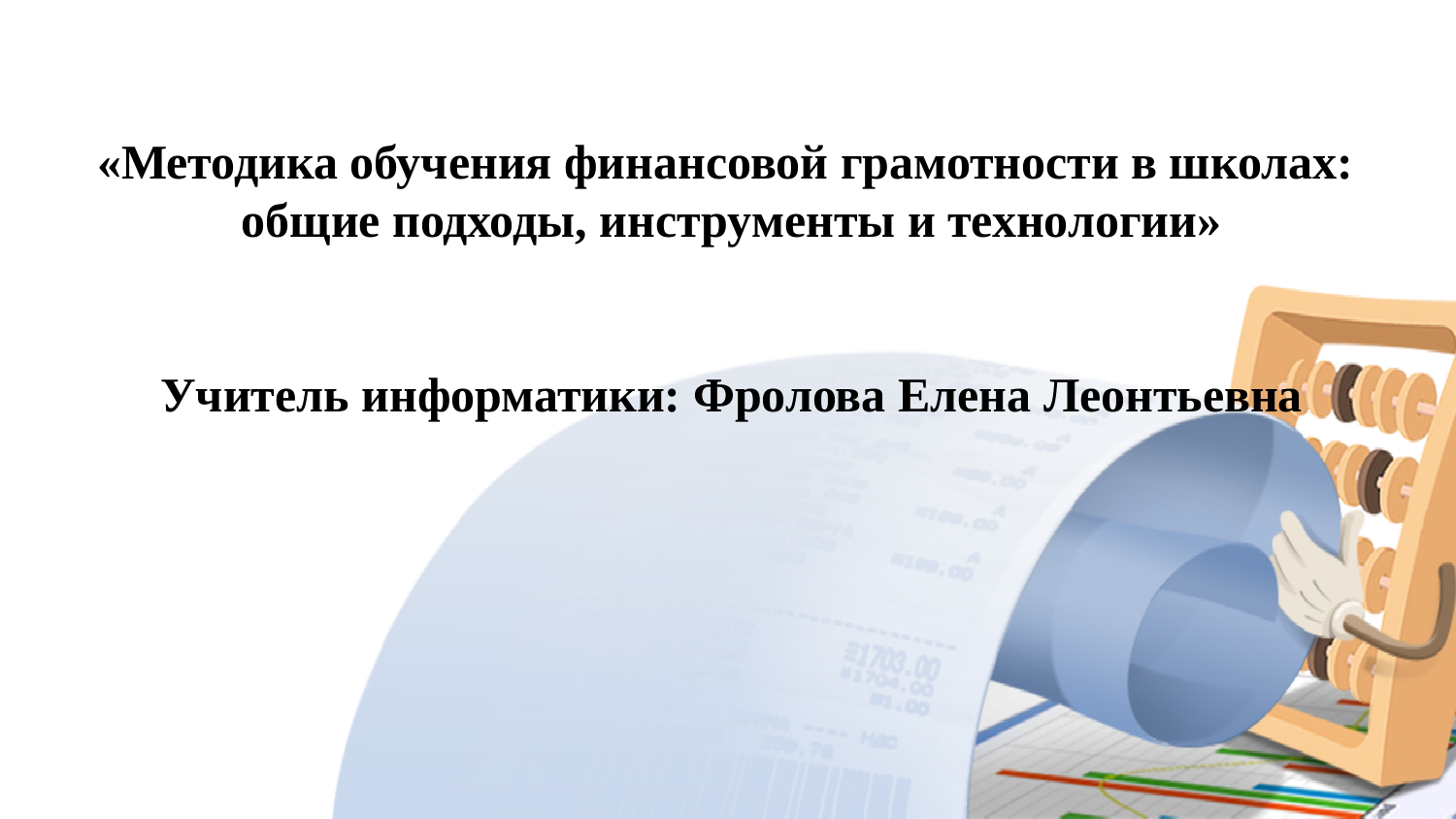

«Методика обучения финансовой грамотности в школах:
общие подходы, инструменты и технологии»

Учитель информатики: Фролова Елена Леонтьевна